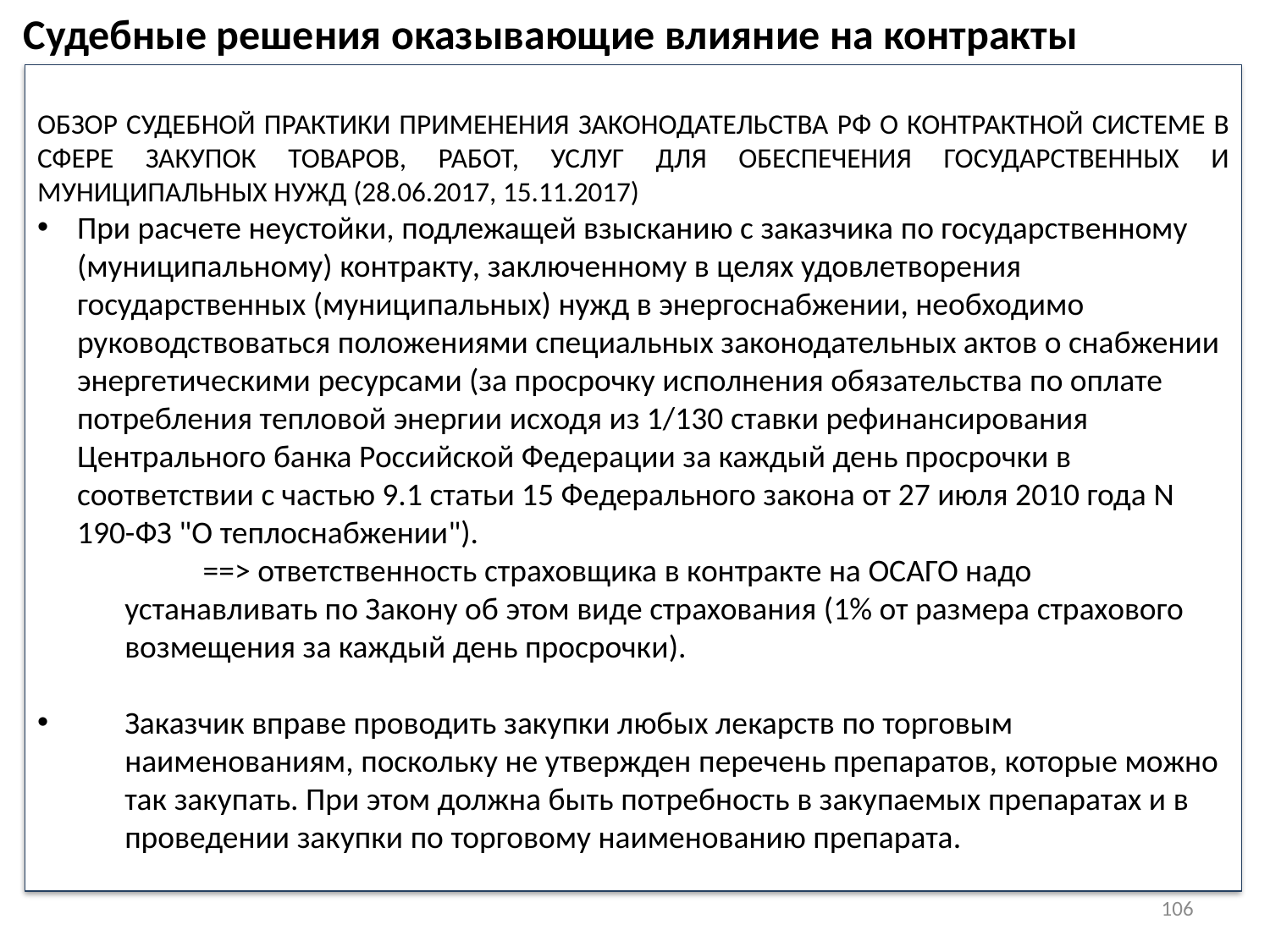

Судебные решения оказывающие влияние на контракты

ОБЗОР СУДЕБНОЙ ПРАКТИКИ ПРИМЕНЕНИЯ ЗАКОНОДАТЕЛЬСТВА РФ О КОНТРАКТНОЙ СИСТЕМЕ В СФЕРЕ ЗАКУПОК ТОВАРОВ, РАБОТ, УСЛУГ ДЛЯ ОБЕСПЕЧЕНИЯ ГОСУДАРСТВЕННЫХ И МУНИЦИПАЛЬНЫХ НУЖД (28.06.2017, 15.11.2017)
При расчете неустойки, подлежащей взысканию с заказчика по государственному (муниципальному) контракту, заключенному в целях удовлетворения государственных (муниципальных) нужд в энергоснабжении, необходимо руководствоваться положениями специальных законодательных актов о снабжении энергетическими ресурсами (за просрочку исполнения обязательства по оплате потребления тепловой энергии исходя из 1/130 ставки рефинансирования Центрального банка Российской Федерации за каждый день просрочки в соответствии с частью 9.1 статьи 15 Федерального закона от 27 июля 2010 года N 190-ФЗ "О теплоснабжении").
                       ==> ответственность страховщика в контракте на ОСАГО надо устанавливать по Закону об этом виде страхования (1% от размера страхового возмещения за каждый день просрочки).

Заказчик вправе проводить закупки любых лекарств по торговым наименованиям, поскольку не утвержден перечень препаратов, которые можно так закупать. При этом должна быть потребность в закупаемых препаратах и в проведении закупки по торговому наименованию препарата.

106